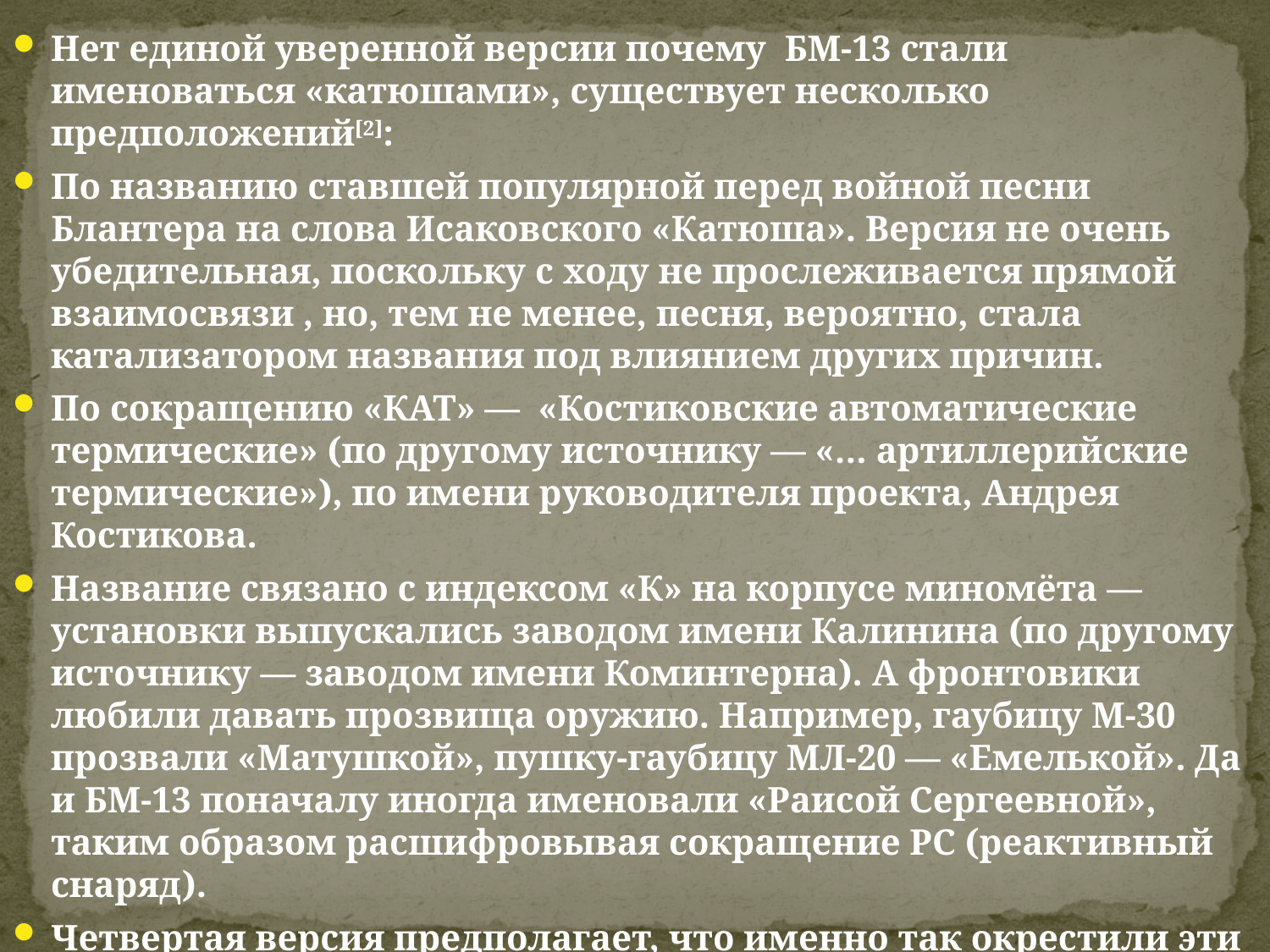

#
Нет единой уверенной версии почему  БМ-13 стали именоваться «катюшами», существует несколько предположений[2]:
По названию ставшей популярной перед войной песни Блантера на слова Исаковского «Катюша». Версия не очень убедительная, поскольку с ходу не прослеживается прямой взаимосвязи , но, тем не менее, песня, вероятно, стала катализатором названия под влиянием других причин.
По сокращению «КАТ» —  «Костиковские автоматические термические» (по другому источнику — «… артиллерийские термические»), по имени руководителя проекта, Андрея Костикова.
Название связано с индексом «К» на корпусе миномёта — установки выпускались заводом имени Калинина (по другому источнику — заводом имени Коминтерна). А фронтовики любили давать прозвища оружию. Например, гаубицу М-30 прозвали «Матушкой», пушку-гаубицу МЛ-20 — «Емелькой». Да и БМ-13 поначалу иногда именовали «Раисой Сергеевной», таким образом расшифровывая сокращение РС (реактивный снаряд).
Четвертая версия предполагает, что именно так окрестили эти машины девушки с московского завода «Компрессор», работавшие на сборке.